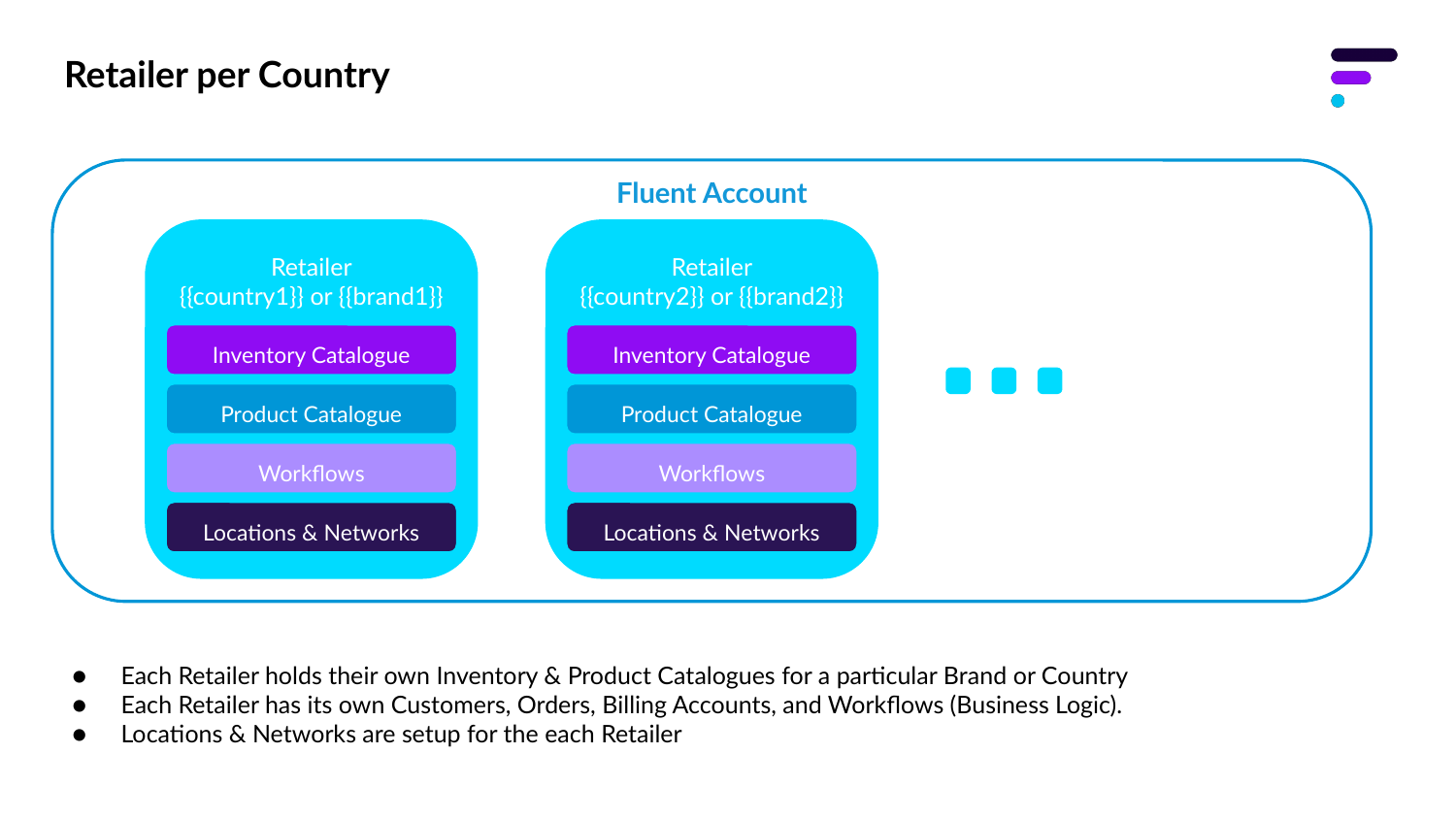

# Retailer per Country

Fluent Account
Retailer
{{country1}} or {{brand1}}
Inventory Catalogue
Product Catalogue
Workflows
Locations & Networks
Retailer
{{country2}} or {{brand2}}
Inventory Catalogue
Product Catalogue
Workflows
Locations & Networks

Each Retailer holds their own Inventory & Product Catalogues for a particular Brand or Country
Each Retailer has its own Customers, Orders, Billing Accounts, and Workflows (Business Logic).
Locations & Networks are setup for the each Retailer